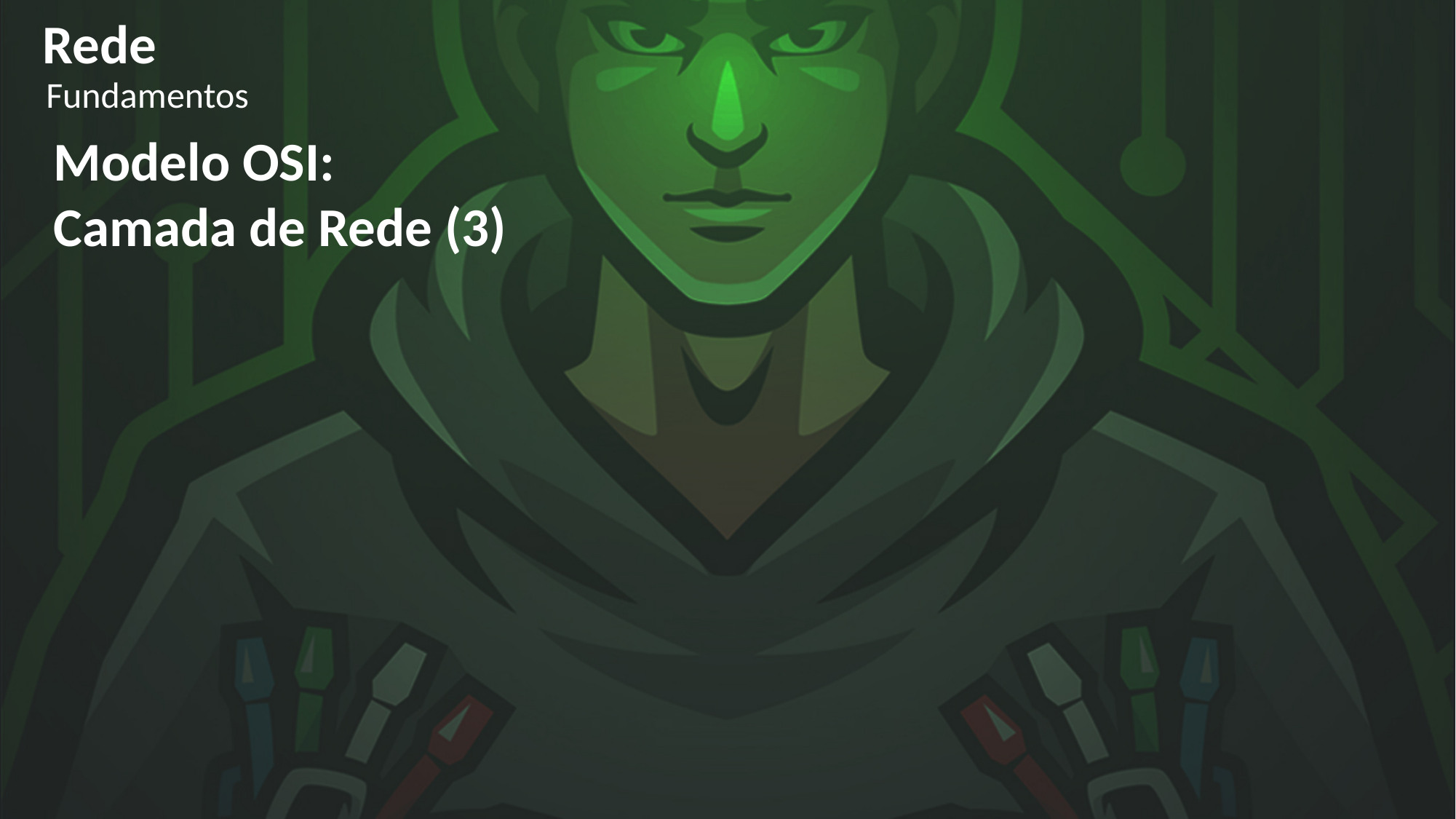

Rede
Fundamentos
Modelo OSI:
Camada de Rede (3)